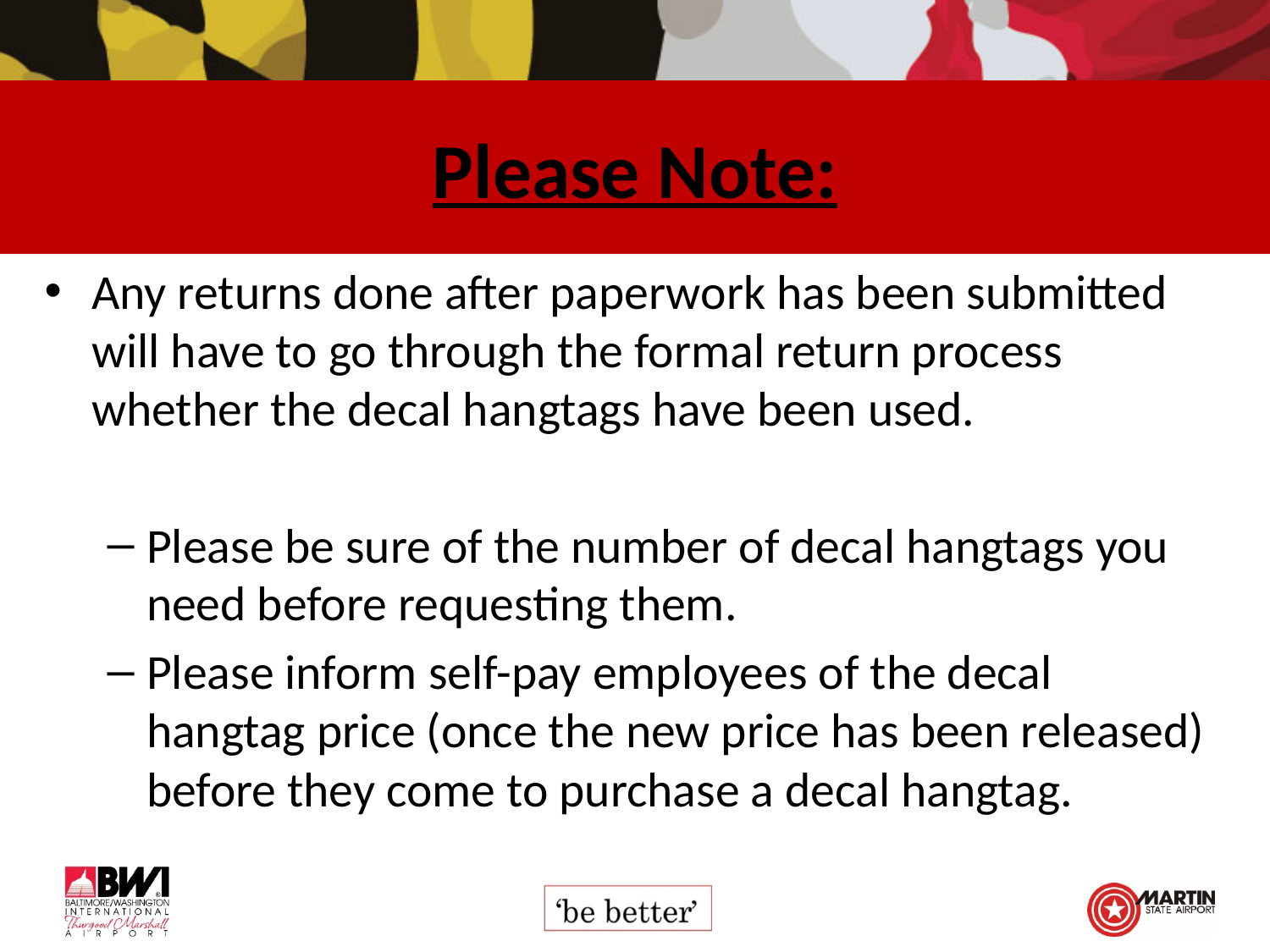

# Please Note:
Any returns done after paperwork has been submitted will have to go through the formal return process whether the decal hangtags have been used.

Please be sure of the number of decal hangtags you need before requesting them.
Please inform self-pay employees of the decal hangtag price (once the new price has been released) before they come to purchase a decal hangtag.